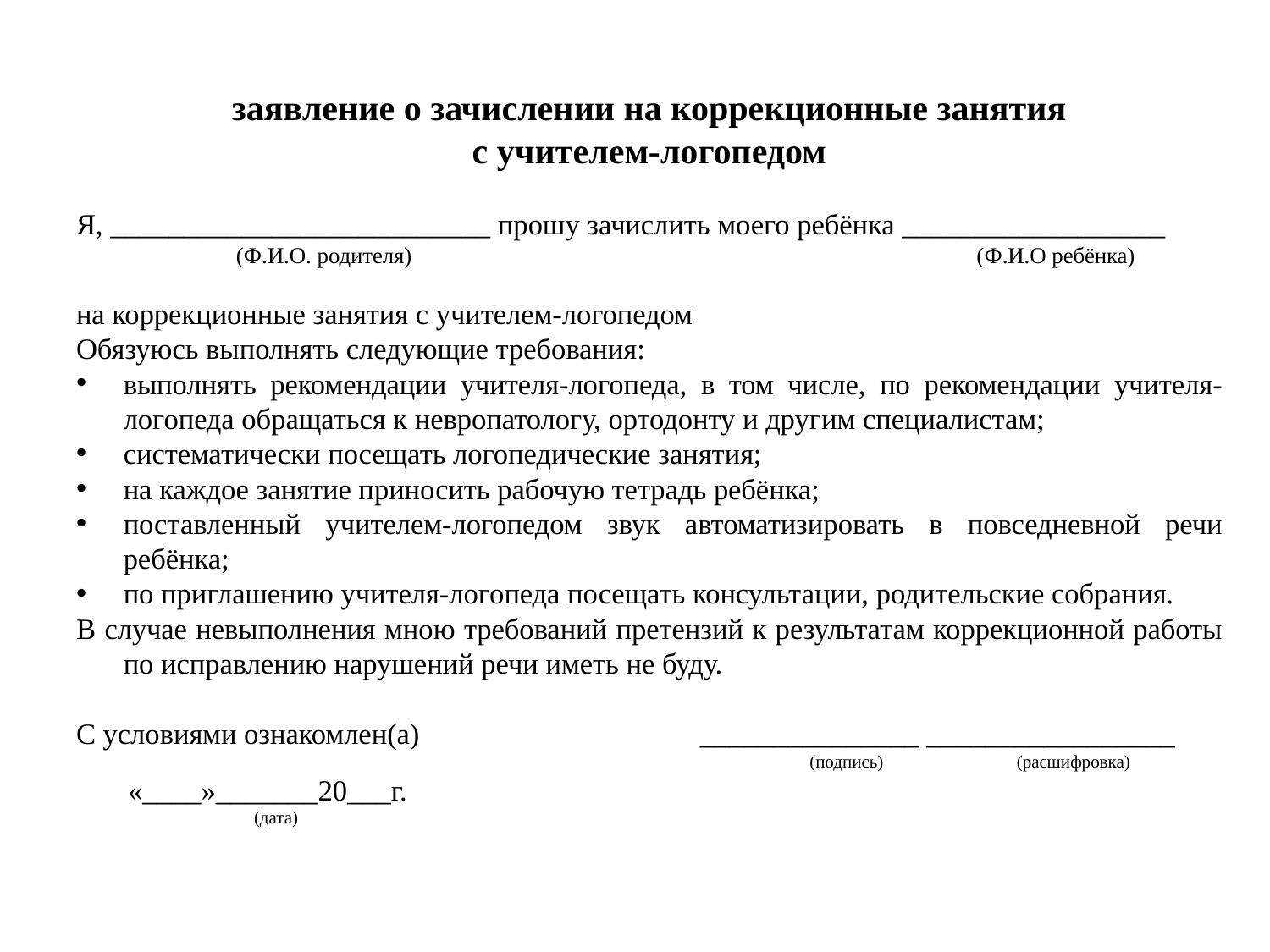

заявление о зачислении на коррекционные занятия
с учителем-логопедом

Я, __________________________ прошу зачислить моего ребёнка __________________
                            (Ф.И.О. родителя)                                                                                                   (Ф.И.О ребёнка)

на коррекционные занятия с учителем-логопедом
Обязуюсь выполнять следующие требования:
выполнять рекомендации учителя-логопеда, в том числе, по рекомендации учителя-логопеда обращаться к невропатологу, ортодонту и другим специалистам;
систематически посещать логопедические занятия;
на каждое занятие приносить рабочую тетрадь ребёнка;
поставленный учителем-логопедом звук автоматизировать в повседневной речи ребёнка;
по приглашению учителя-логопеда посещать консультации, родительские собрания.
В случае невыполнения мною требований претензий к результатам коррекционной работы по исправлению нарушений речи иметь не буду.

С условиями ознакомлен(а)                                      _______________ _________________
                                                                                                                                                                     (подпись)                              (расшифровка)
       «____»_______20___г.
                                        (дата)